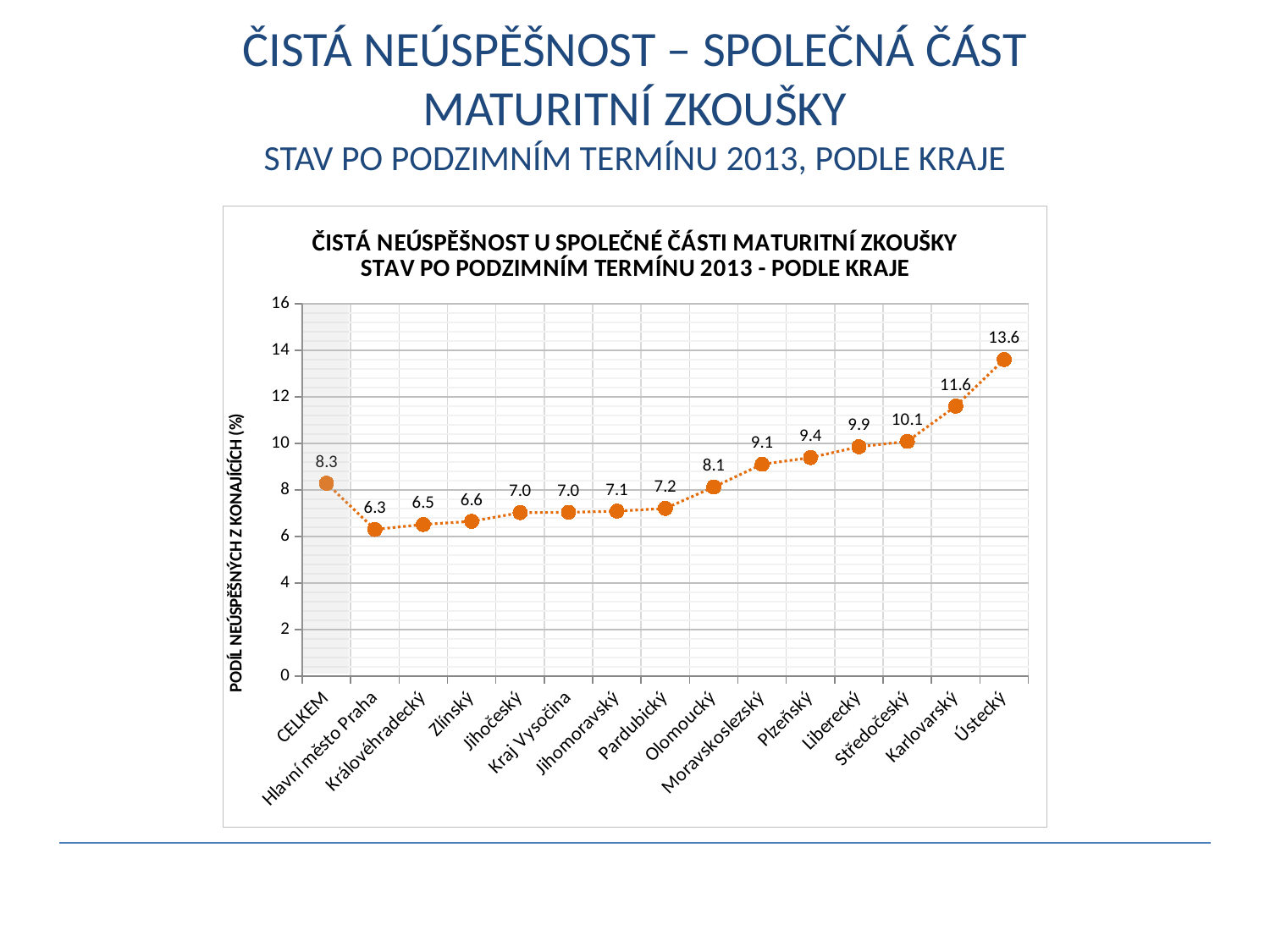

ČISTÁ NEÚSPĚŠNOST – SPOLEČNÁ ČÁST MATURITNÍ ZKOUŠKY
STAV PO PODZIMNÍM TERMÍNU 2013, PODLE KRAJE

### Chart: ČISTÁ NEÚSPĚŠNOST U SPOLEČNÉ ČÁSTI MATURITNÍ ZKOUŠKY
STAV PO PODZIMNÍM TERMÍNU 2013 - PODLE KRAJE

| Category |  |
|---|---|
| CELKEM | 8.286809235427706 |
| Hlavní město Praha | 6.297185998627317 |
| Královéhradecký | 6.512778235779059 |
| Zlínský | 6.647502694933525 |
| Jihočeský | 7.0210815765352885 |
| Kraj Vysočina | 7.035519125683059 |
| Jihomoravský | 7.086614173228346 |
| Pardubický | 7.203083594314623 |
| Olomoucký | 8.122478914558123 |
| Moravskoslezský | 9.101998686309468 |
| Plzeňský | 9.386882129277566 |
| Liberecký | 9.854267869535045 |
| Středočeský | 10.083004490406857 |
| Karlovarský | 11.601642710472278 |
| Ústecký | 13.60774818401937 |